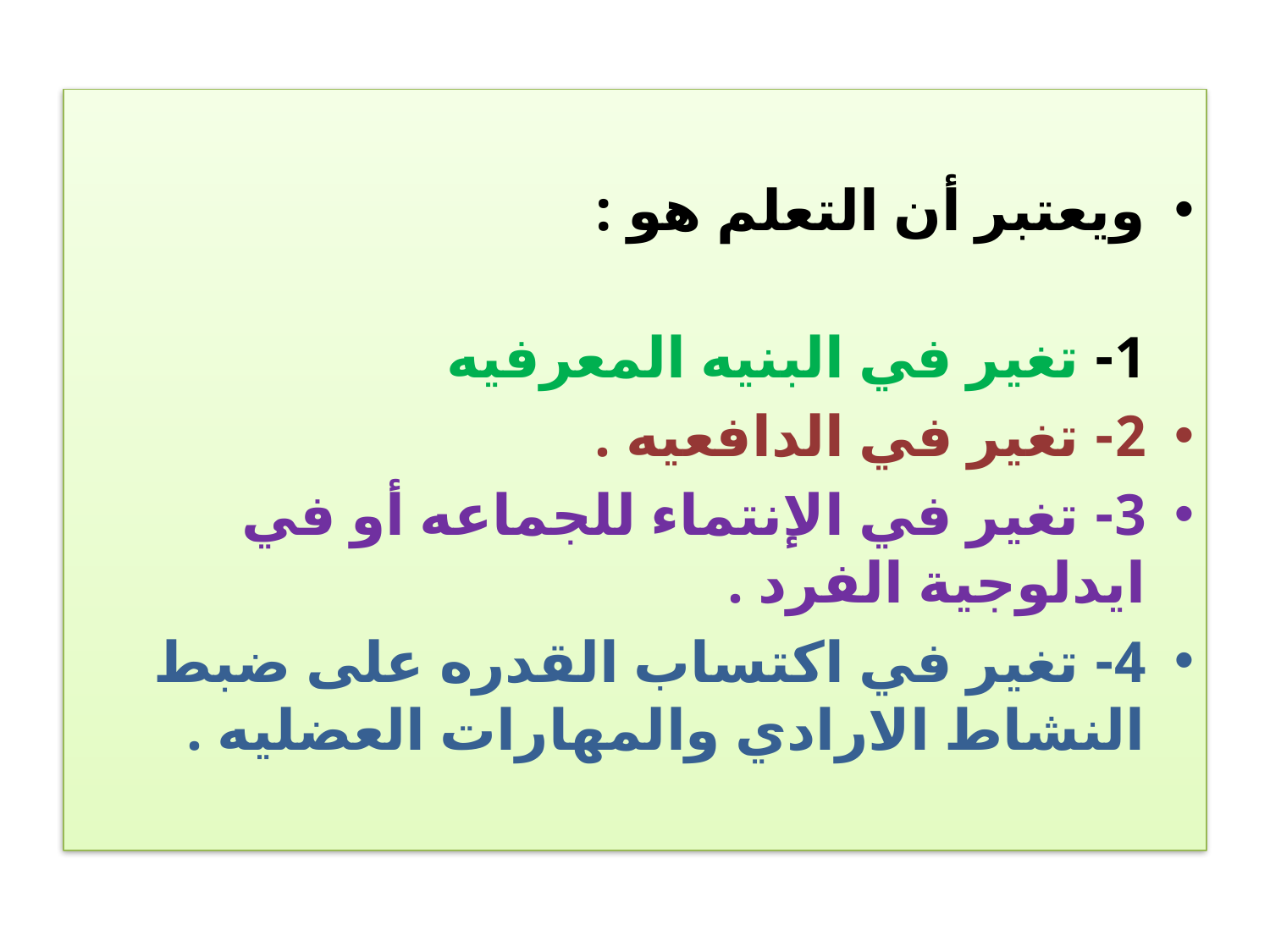

#

ويعتبر أن التعلم هو :
1- تغير في البنيه المعرفيه
2- تغير في الدافعيه .
3- تغير في الإنتماء للجماعه أو في ايدلوجية الفرد .
4- تغير في اكتساب القدره على ضبط النشاط الارادي والمهارات العضليه .